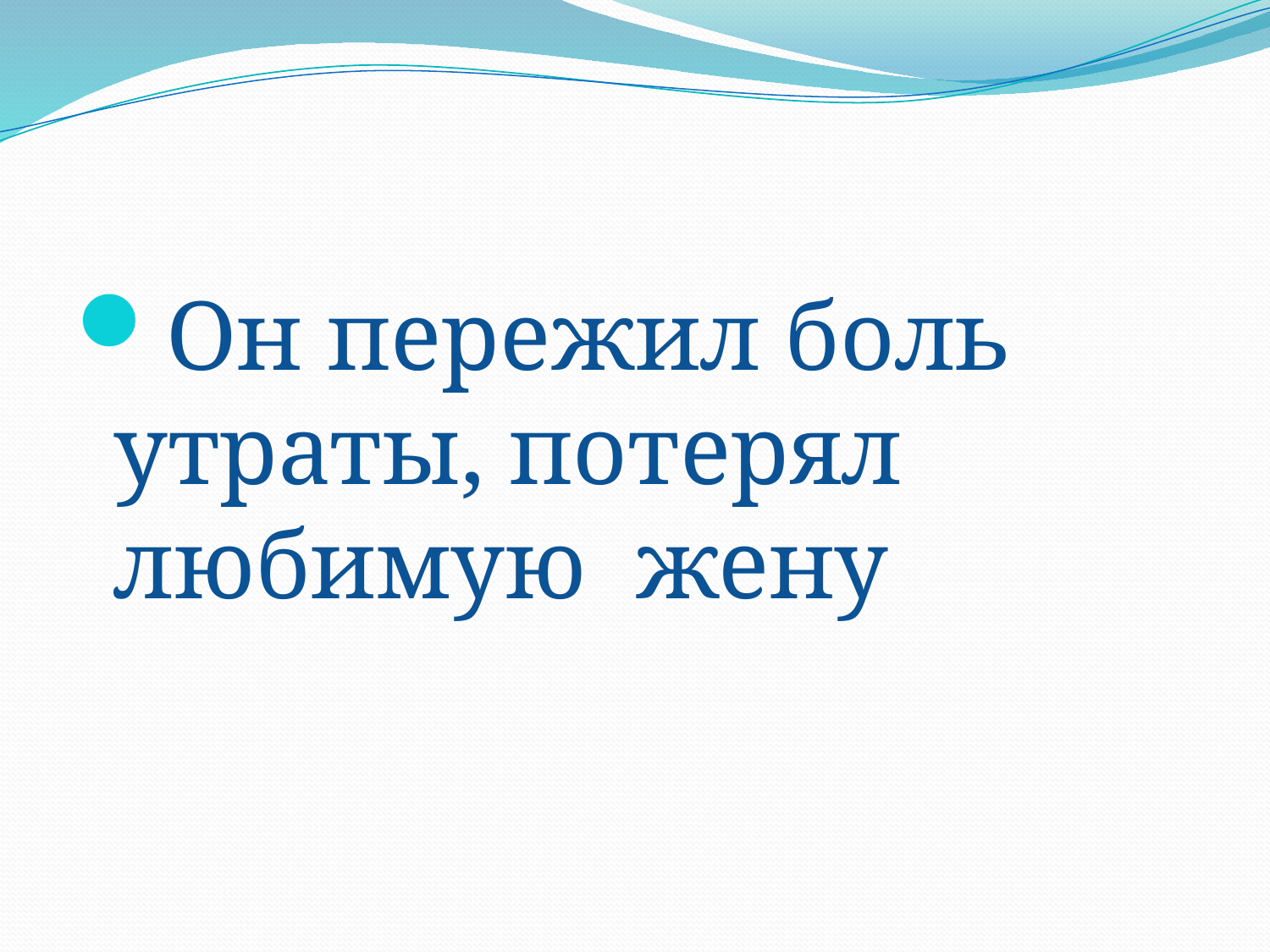

#
Он пережил боль утраты, потерял любимую  жену